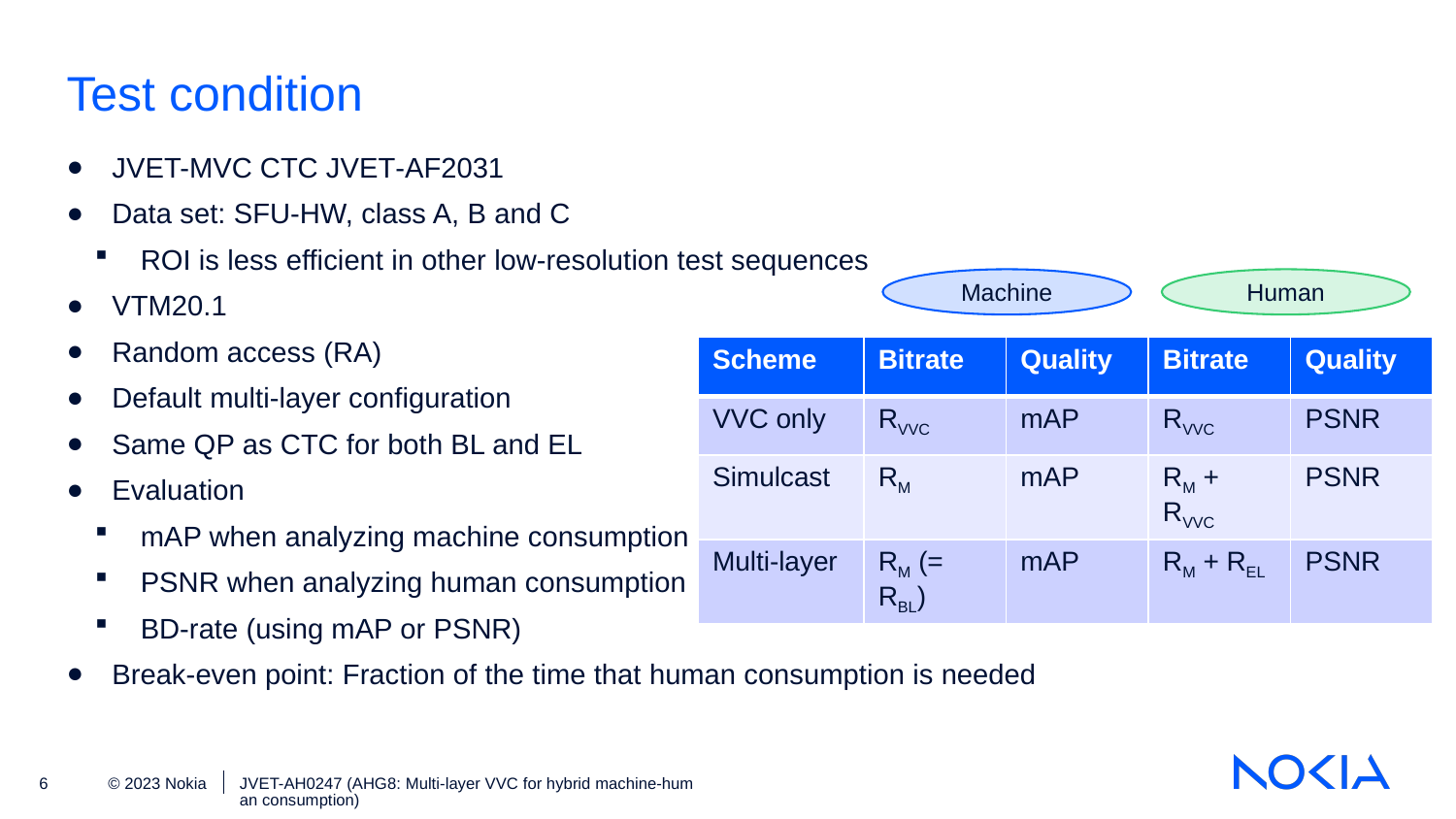

Test condition

JVET-MVC CTC JVET-AF2031
Data set: SFU-HW, class A, B and C
ROI is less efficient in other low-resolution test sequences
VTM20.1
Random access (RA)
Default multi-layer configuration
Same QP as CTC for both BL and EL
Evaluation
mAP when analyzing machine consumption
PSNR when analyzing human consumption
BD-rate (using mAP or PSNR)
Break-even point: Fraction of the time that human consumption is needed
Machine
Human
| Scheme | Bitrate | Quality | Bitrate | Quality |
| --- | --- | --- | --- | --- |
| VVC only | RVVC | mAP | RVVC | PSNR |
| Simulcast | RM | mAP | RM + RVVC | PSNR |
| Multi-layer | RM (= RBL) | mAP | RM + REL | PSNR |
JVET-AH0247 (AHG8: Multi-layer VVC for hybrid machine-human consumption)